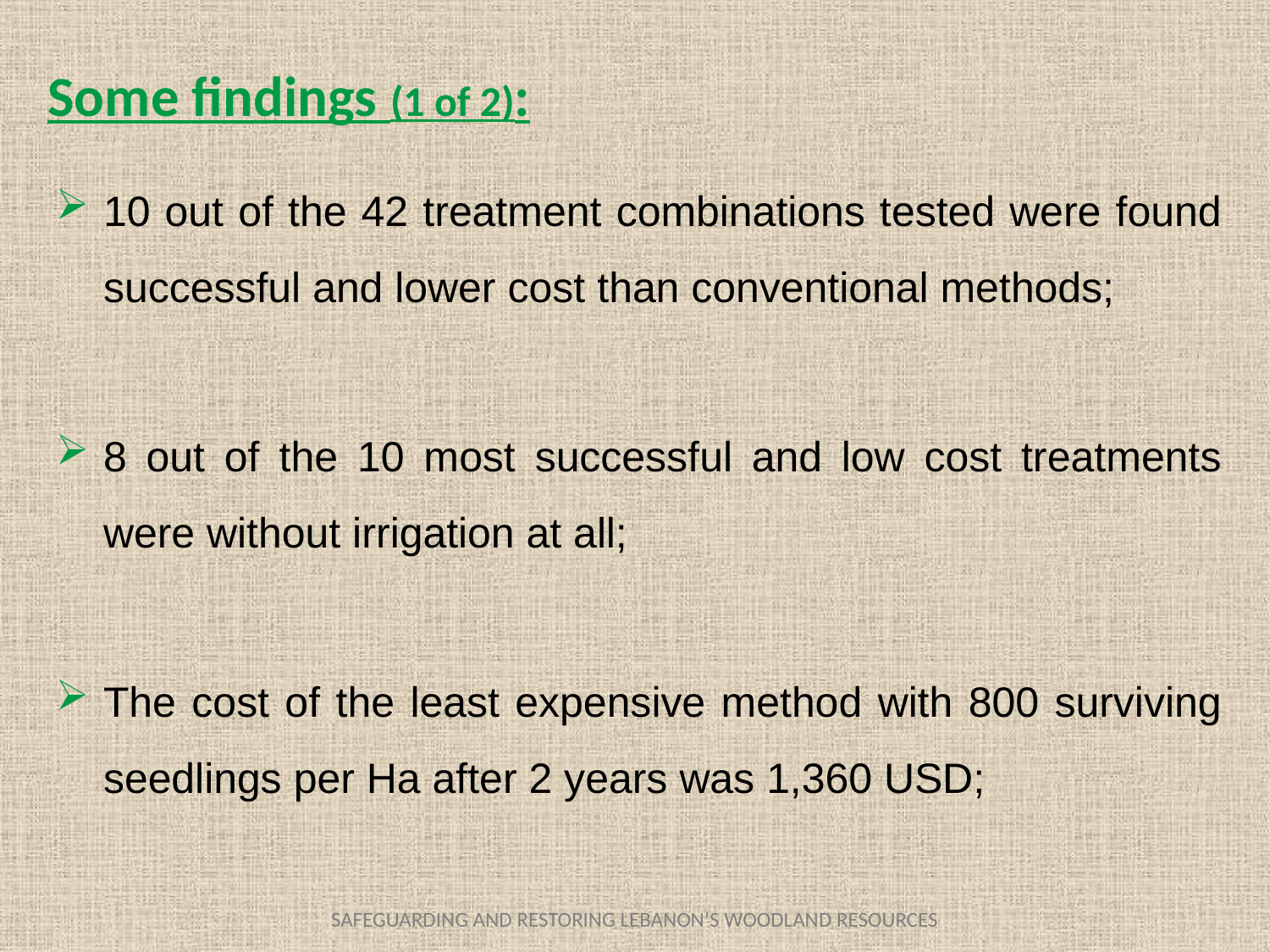

Some findings (1 of 2):

10 out of the 42 treatment combinations tested were found successful and lower cost than conventional methods;

8 out of the 10 most successful and low cost treatments were without irrigation at all;

The cost of the least expensive method with 800 surviving seedlings per Ha after 2 years was 1,360 USD;

SAFEGUARDING AND RESTORING LEBANON’S WOODLAND RESOURCES